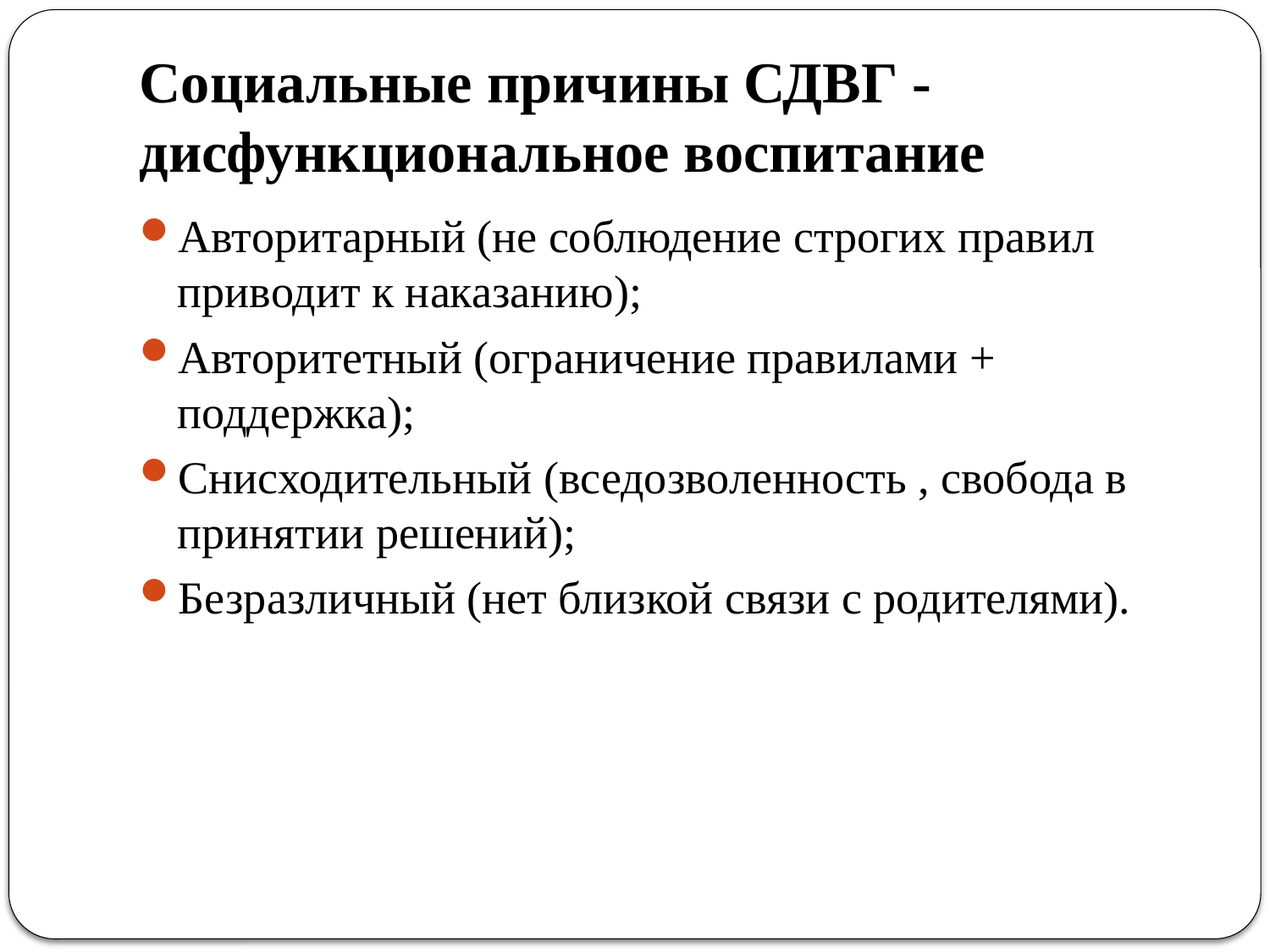

# Социальные причины СДВГ -дисфункциональное воспитание
Авторитарный (не соблюдение строгих правил приводит к наказанию);
Авторитетный (ограничение правилами + поддержка);
Снисходительный (вседозволенность , свобода в принятии решений);
Безразличный (нет близкой связи с родителями).